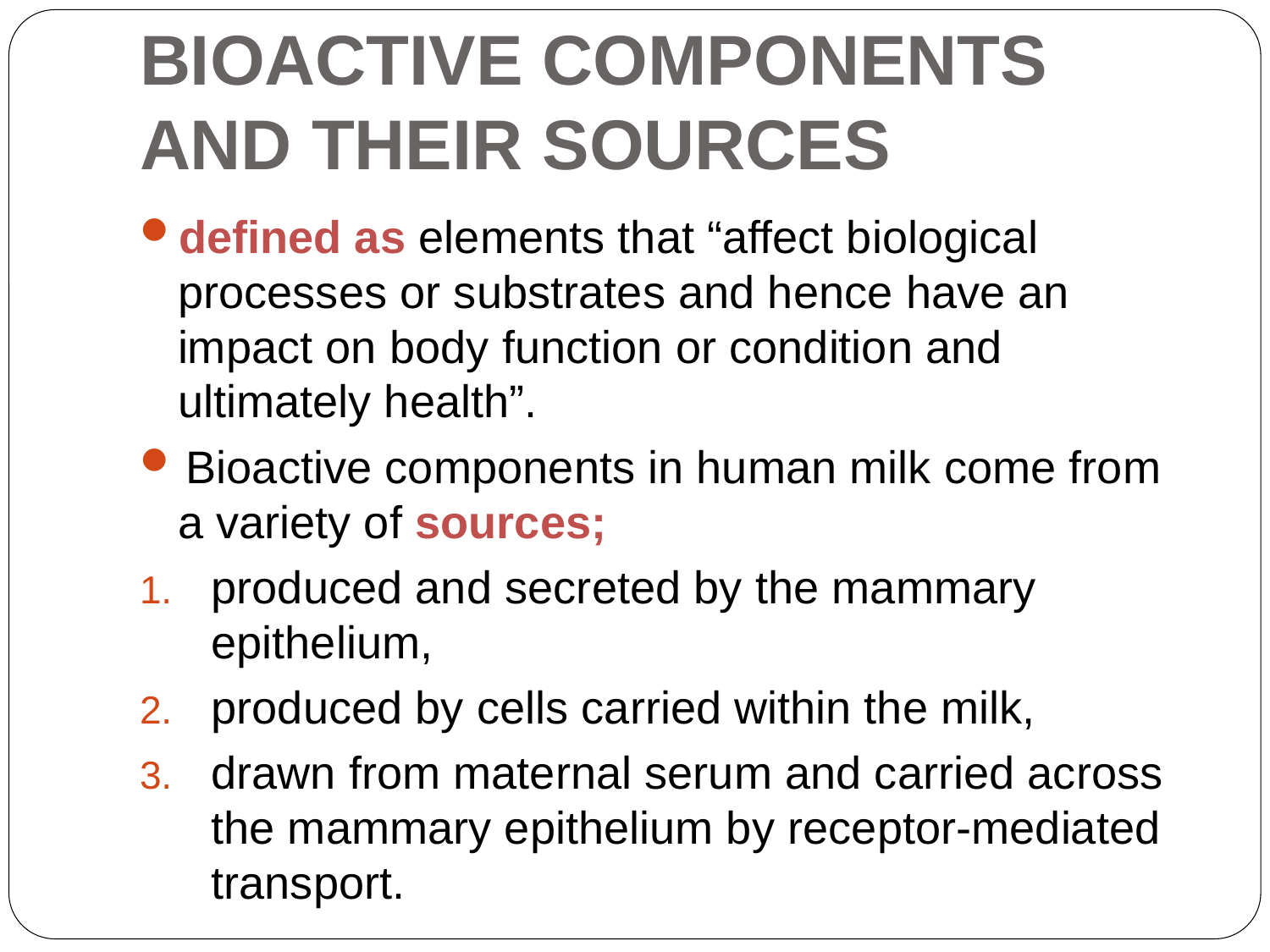

# BIOACTIVE COMPONENTS AND THEIR SOURCES
defined as elements that “affect biological processes or substrates and hence have an impact on body function or condition and ultimately health”.
 Bioactive components in human milk come from a variety of sources;
produced and secreted by the mammary epithelium,
produced by cells carried within the milk,
drawn from maternal serum and carried across the mammary epithelium by receptor-mediated transport.